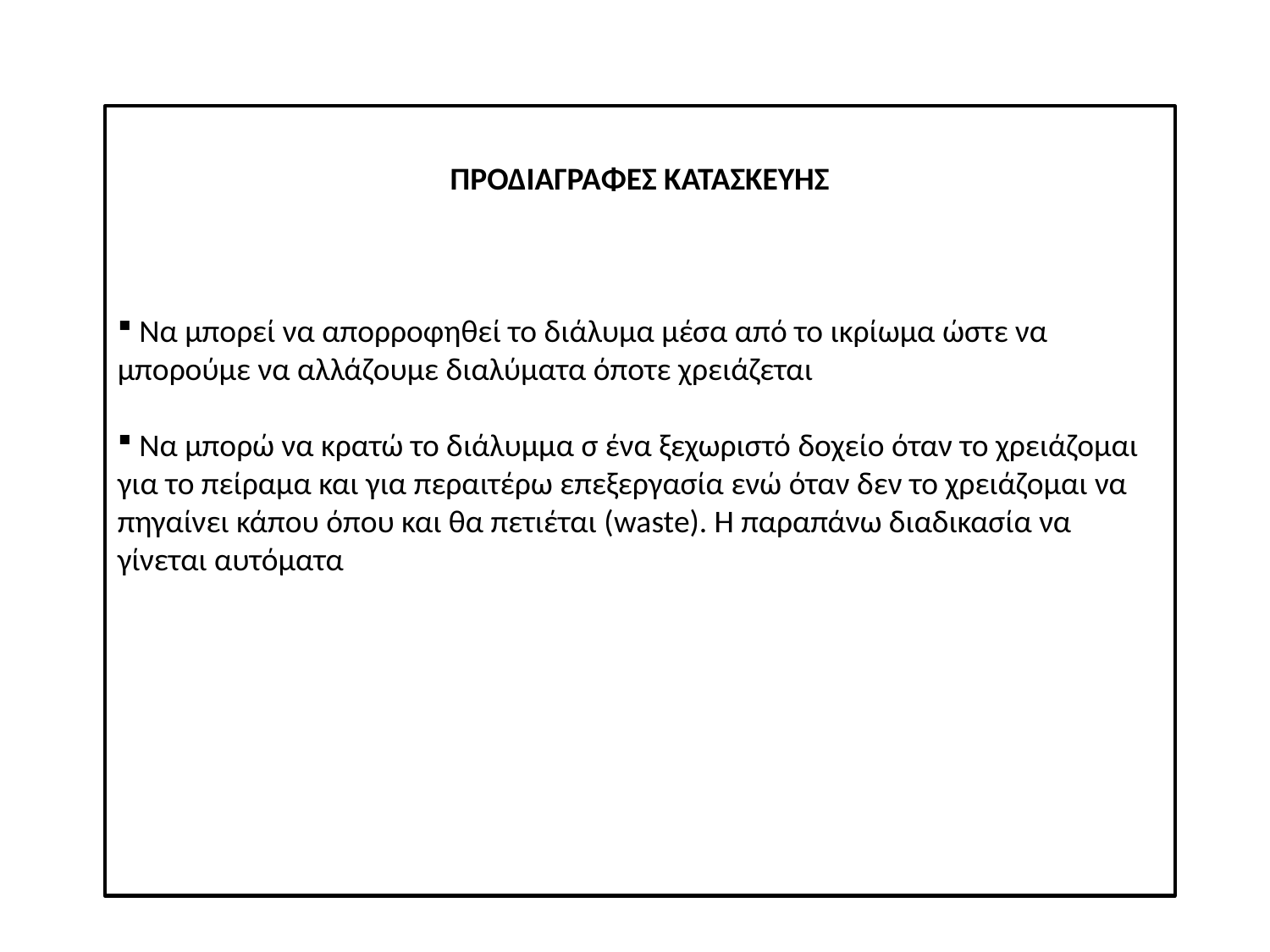

ΠΡΟΔΙΑΓΡΑΦΕΣ ΚΑΤΑΣΚΕΥΗΣ

 Να μπορεί να απορροφηθεί το διάλυμα μέσα από το ικρίωμα ώστε να μπορούμε να αλλάζουμε διαλύματα όποτε χρειάζεται

 Να μπορώ να κρατώ το διάλυμμα σ ένα ξεχωριστό δοχείο όταν το χρειάζομαι για το πείραμα και για περαιτέρω επεξεργασία ενώ όταν δεν το χρειάζομαι να πηγαίνει κάπου όπου και θα πετιέται (waste). Η παραπάνω διαδικασία να γίνεται αυτόματα